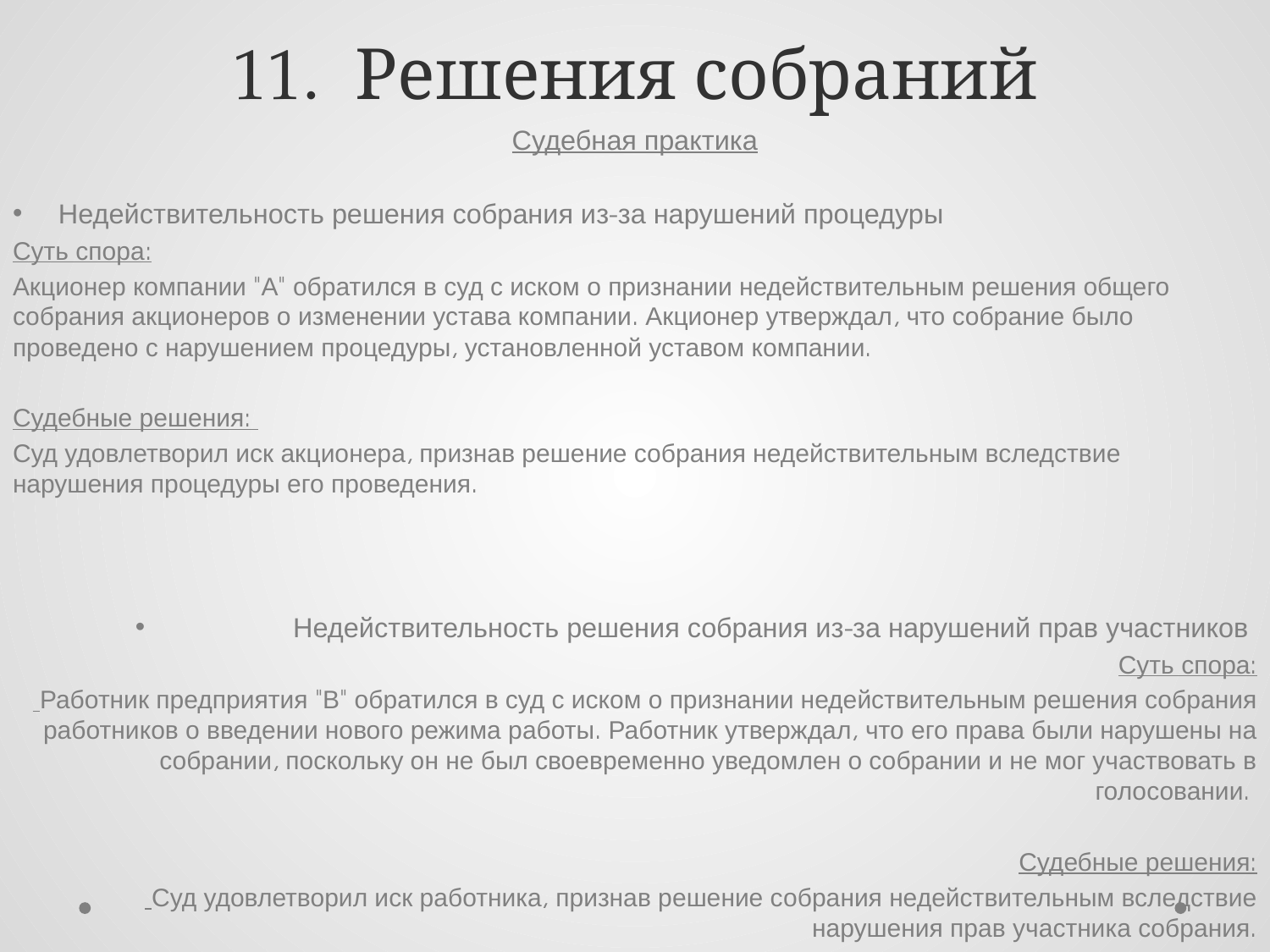

# 11.  Решения собраний
Судебная практика

Недействительность решения собрания из-за нарушений процедуры
Суть спора:
Акционер компании "А" обратился в суд с иском о признании недействительным решения общего собрания акционеров о изменении устава компании. Акционер утверждал, что собрание было проведено с нарушением процедуры, установленной уставом компании.

Судебные решения:
Суд удовлетворил иск акционера, признав решение собрания недействительным вследствие нарушения процедуры его проведения.

Недействительность решения собрания из-за нарушений прав участников
Суть спора:
 Работник предприятия "В" обратился в суд с иском о признании недействительным решения собрания работников о введении нового режима работы. Работник утверждал, что его права были нарушены на собрании, поскольку он не был своевременно уведомлен о собрании и не мог участвовать в голосовании.

Судебные решения:
 Суд удовлетворил иск работника, признав решение собрания недействительным вследствие нарушения прав участника собрания.